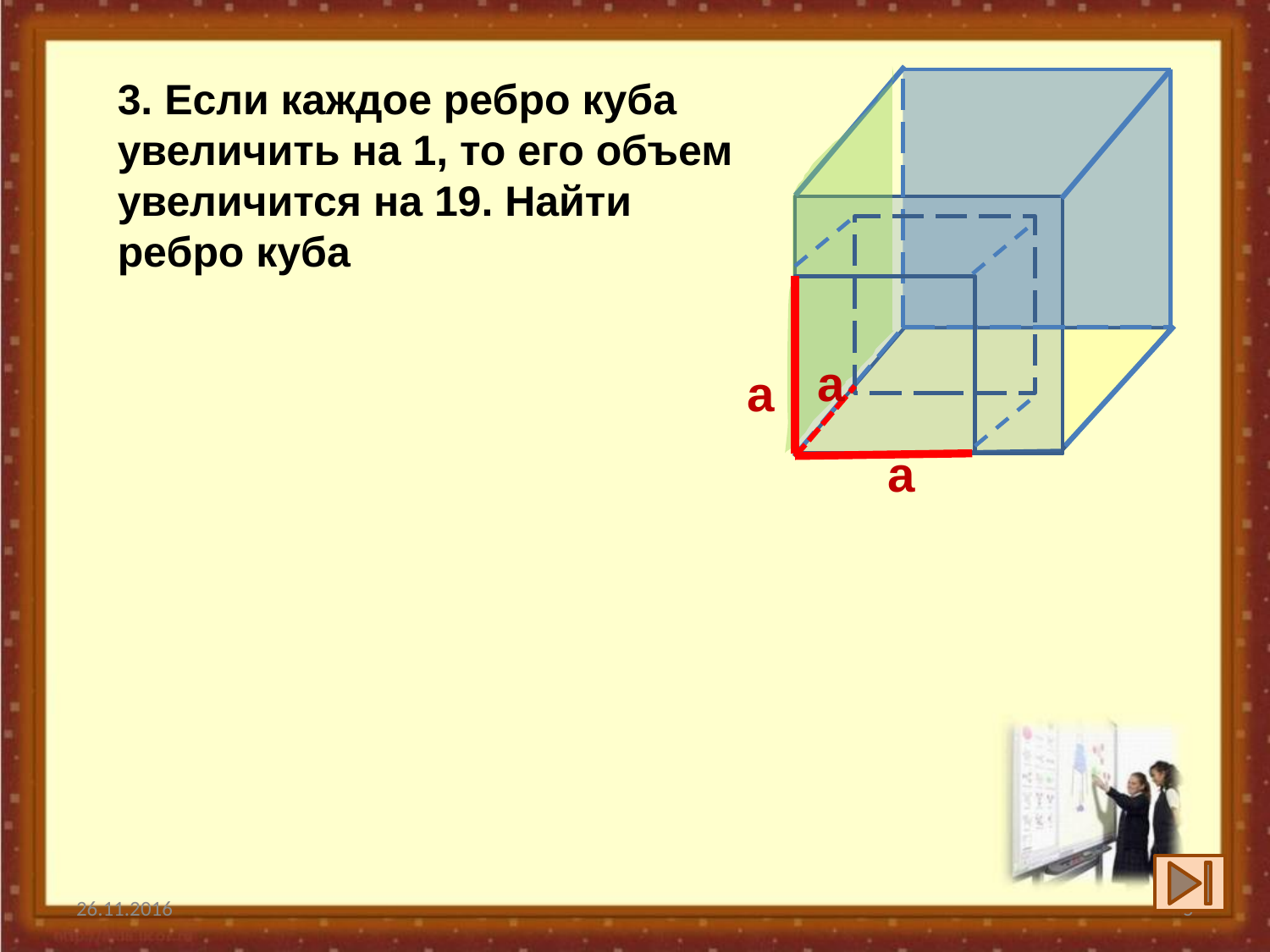

3. Если каждое ребро куба увеличить на 1, то его объем увеличится на 19. Найти ребро куба

а
а
а

26.11.2016
5